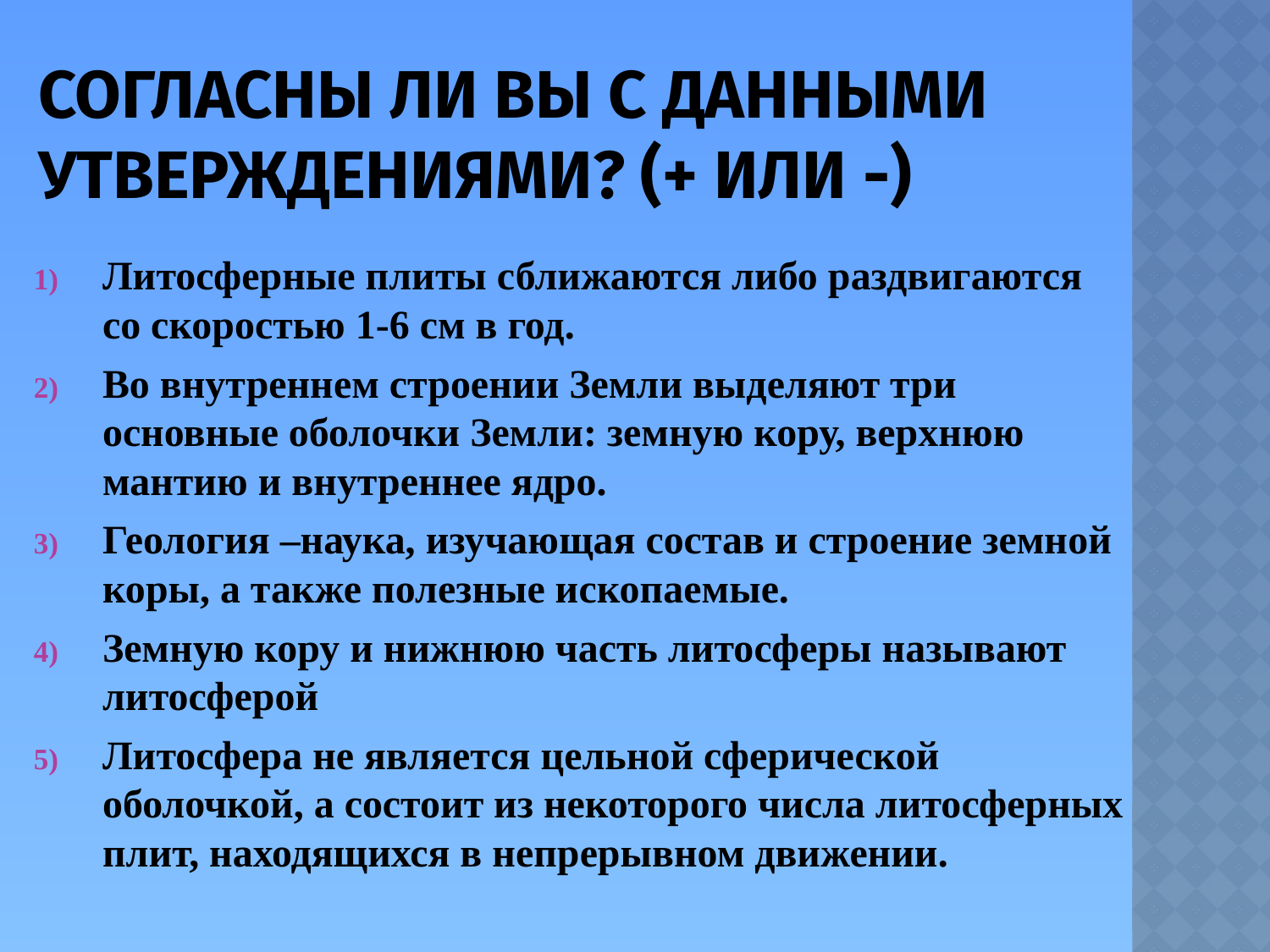

# Согласны ли вы с данными утверждениями? (+ или -)
Литосферные плиты сближаются либо раздвигаются со скоростью 1-6 см в год.
Во внутреннем строении Земли выделяют три основные оболочки Земли: земную кору, верхнюю мантию и внутреннее ядро.
Геология –наука, изучающая состав и строение земной коры, а также полезные ископаемые.
Земную кору и нижнюю часть литосферы называют литосферой
Литосфера не является цельной сферической оболочкой, а состоит из некоторого числа литосферных плит, находящихся в непрерывном движении.